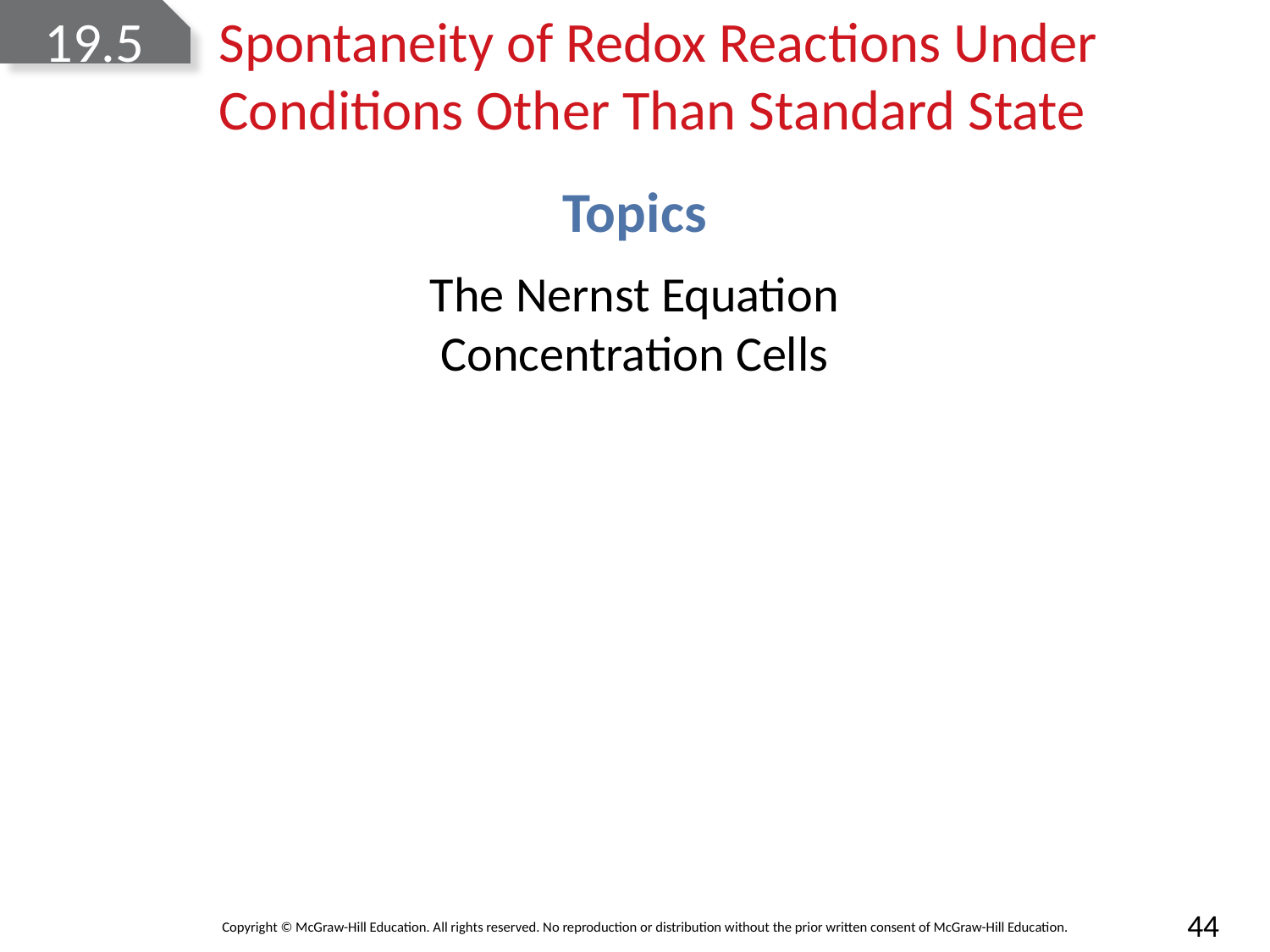

# 19.5	Spontaneity of Redox Reactions Under Conditions Other Than Standard State
Topics
The Nernst Equation
Concentration Cells